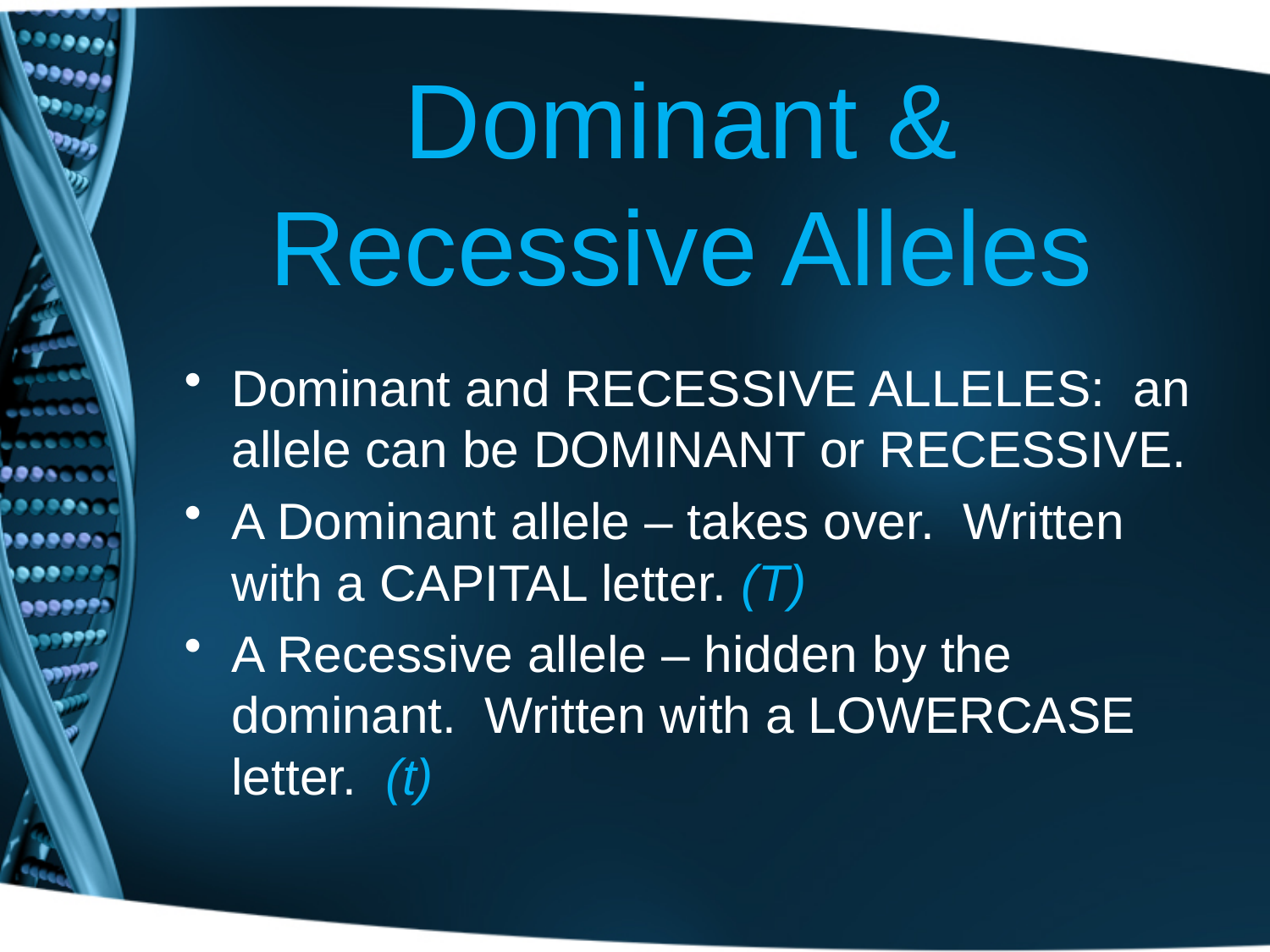

# Dominant & Recessive Alleles
Dominant and RECESSIVE ALLELES:  an allele can be DOMINANT or RECESSIVE.
A Dominant allele – takes over.  Written with a CAPITAL letter. (T)
A Recessive allele – hidden by the dominant.  Written with a LOWERCASE letter.  (t)